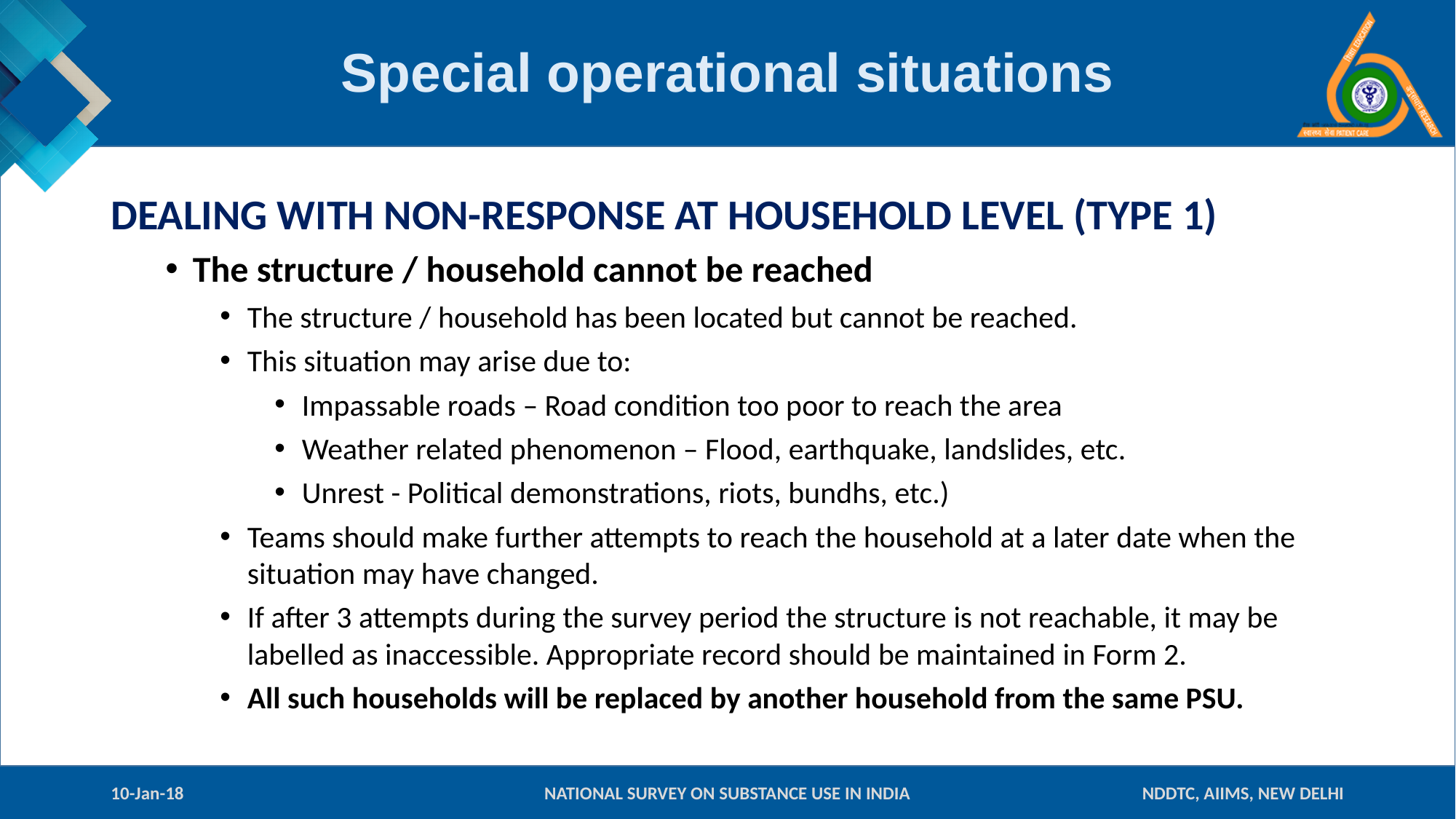

# Special operational situations
DEALING WITH NON-RESPONSE AT HOUSEHOLD LEVEL (TYPE 1)
The structure / household cannot be reached
The structure / household has been located but cannot be reached.
This situation may arise due to:
Impassable roads – Road condition too poor to reach the area
Weather related phenomenon – Flood, earthquake, landslides, etc.
Unrest - Political demonstrations, riots, bundhs, etc.)
Teams should make further attempts to reach the household at a later date when the situation may have changed.
If after 3 attempts during the survey period the structure is not reachable, it may be labelled as inaccessible. Appropriate record should be maintained in Form 2.
All such households will be replaced by another household from the same PSU.
10-Jan-18
NATIONAL SURVEY ON SUBSTANCE USE IN INDIA
NDDTC, AIIMS, NEW DELHI